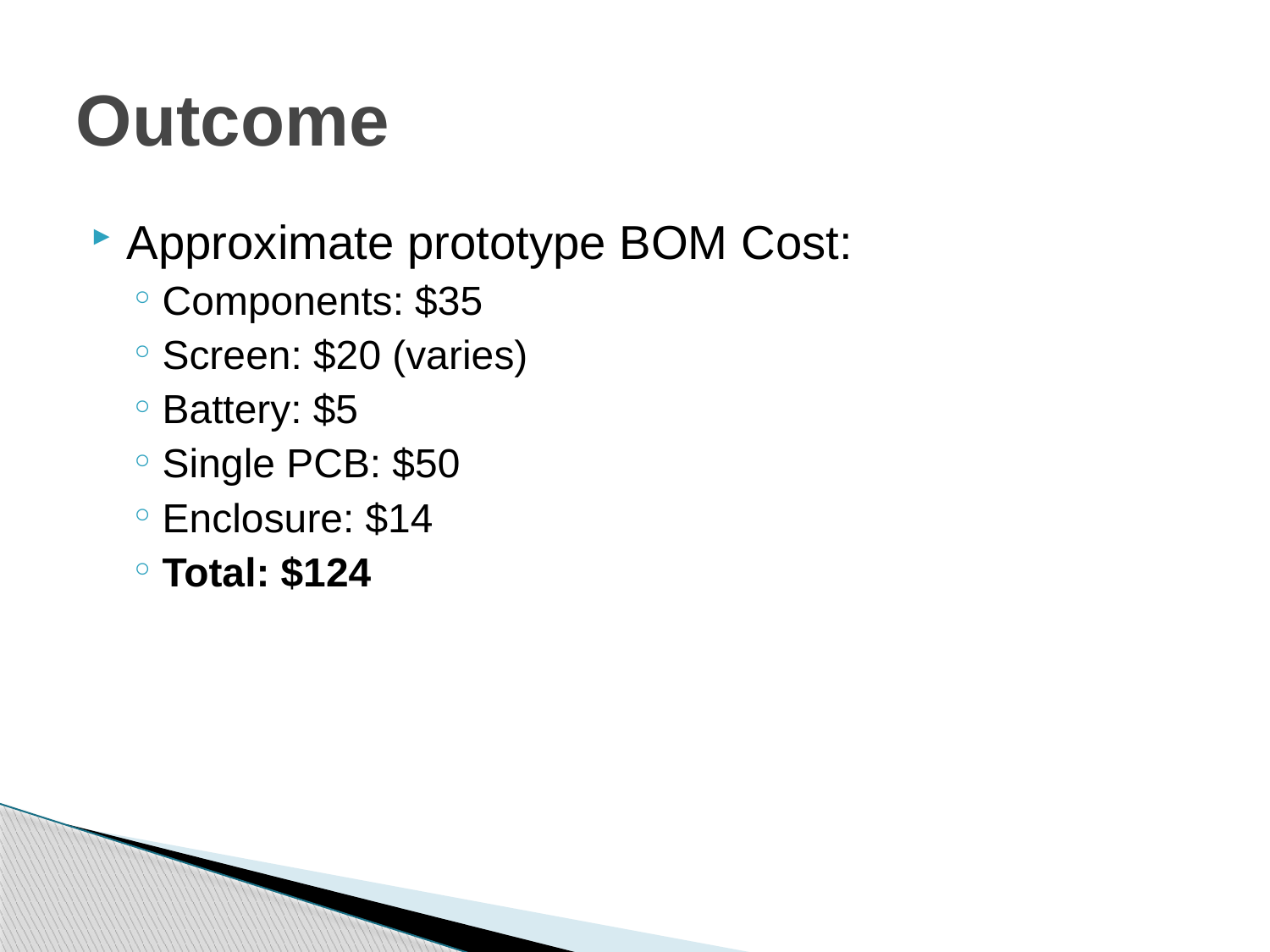

# Outcome
Approximate prototype BOM Cost:
Components: $35
Screen: $20 (varies)
Battery: $5
Single PCB: $50
Enclosure: $14
Total: $124